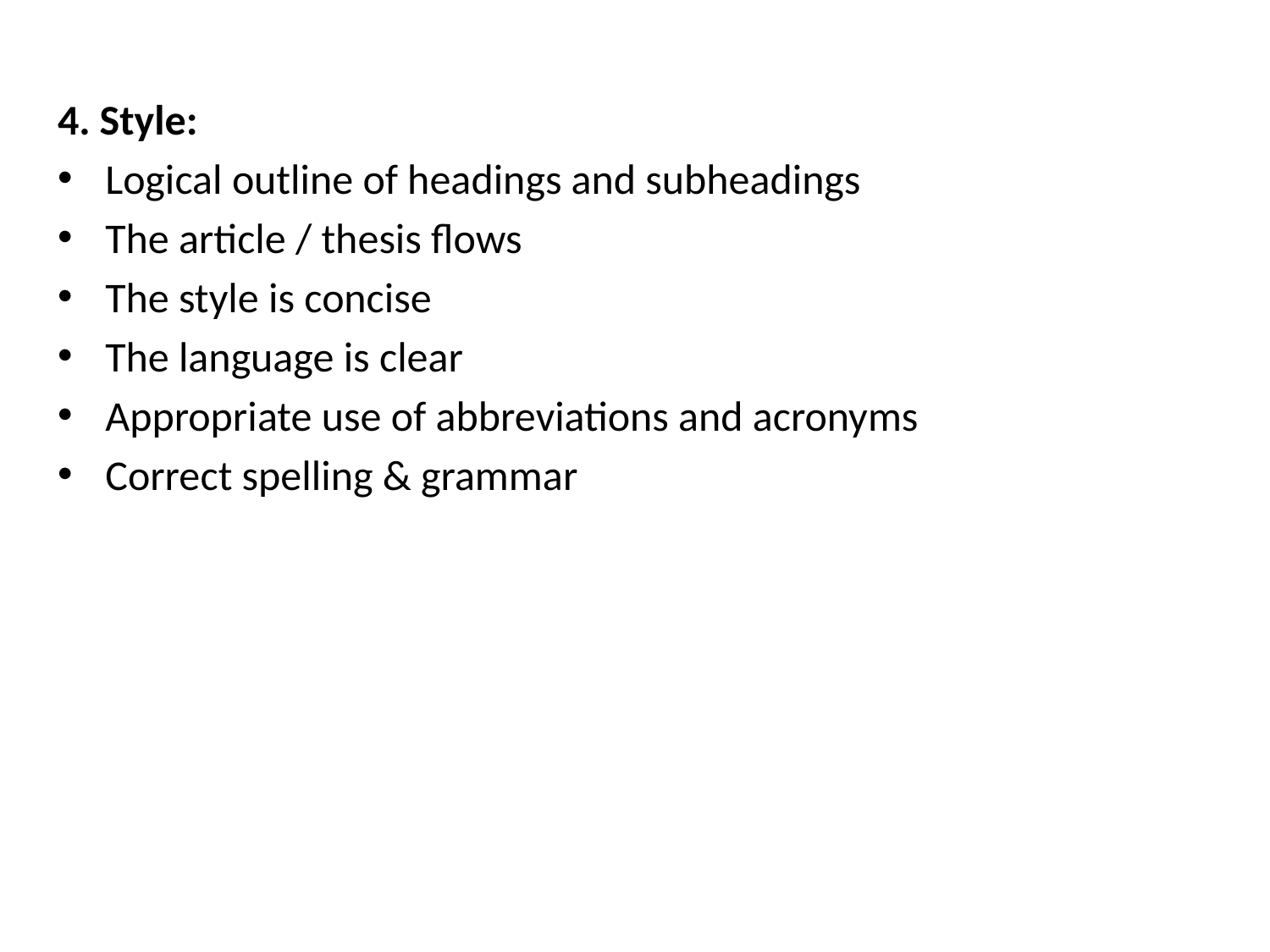

4. Style:
Logical outline of headings and subheadings
The article / thesis flows
The style is concise
The language is clear
Appropriate use of abbreviations and acronyms
Correct spelling & grammar